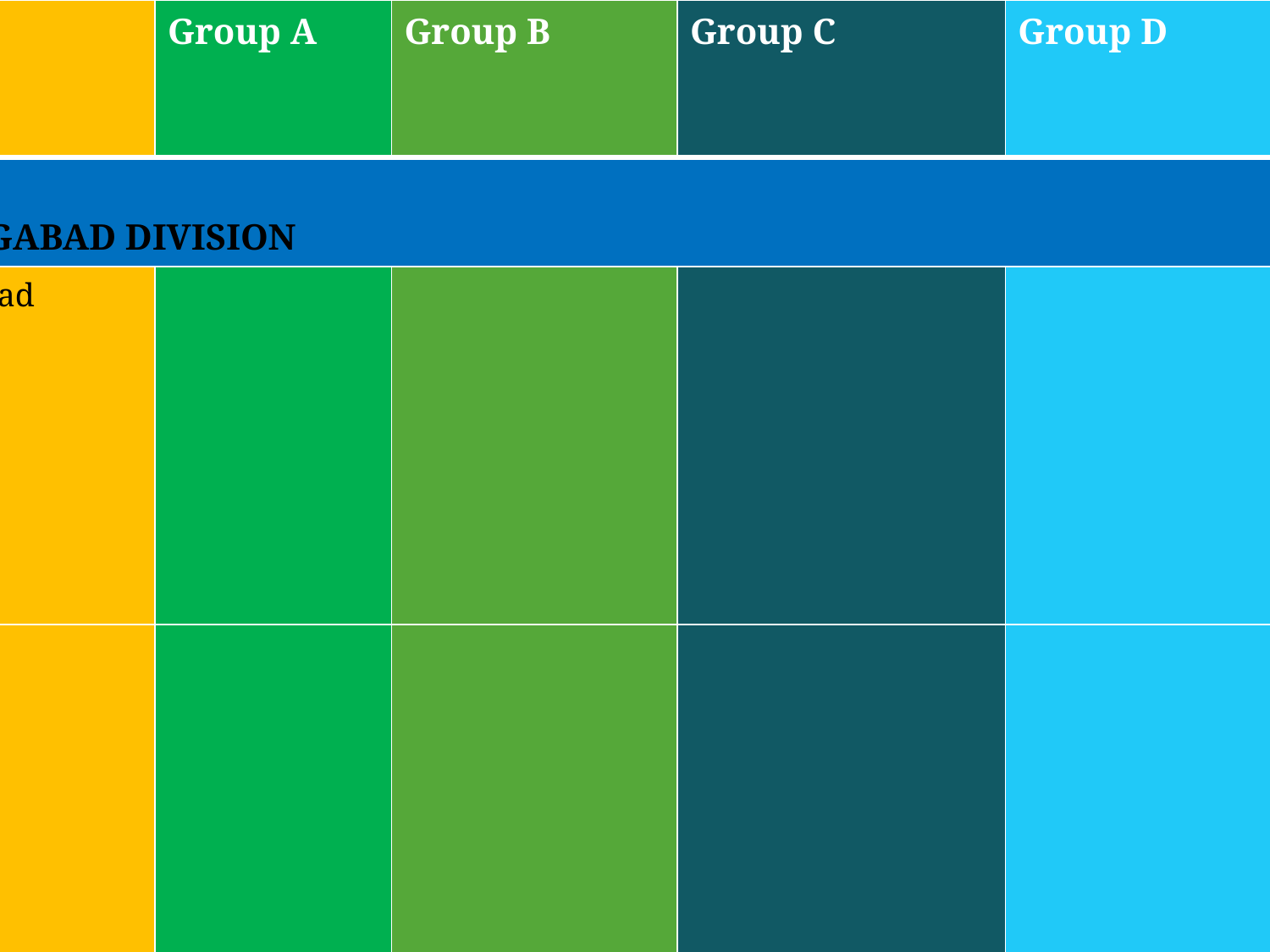

| District | Group A | Group B | Group C | Group D | Group D |
| --- | --- | --- | --- | --- | --- |
| AURANGABAD DIVISION |  |  |  |  |  |
| Osmanabad |  |  |  |  | Osmanabad Kalamb Omerga Tuljapur Paranda Bhum Washi Lohara |
| Parbhani |  |  |  |  | Parbhani Jintur Selu Gangakhed Pathri Palam Purna Manawat Sonpeth |